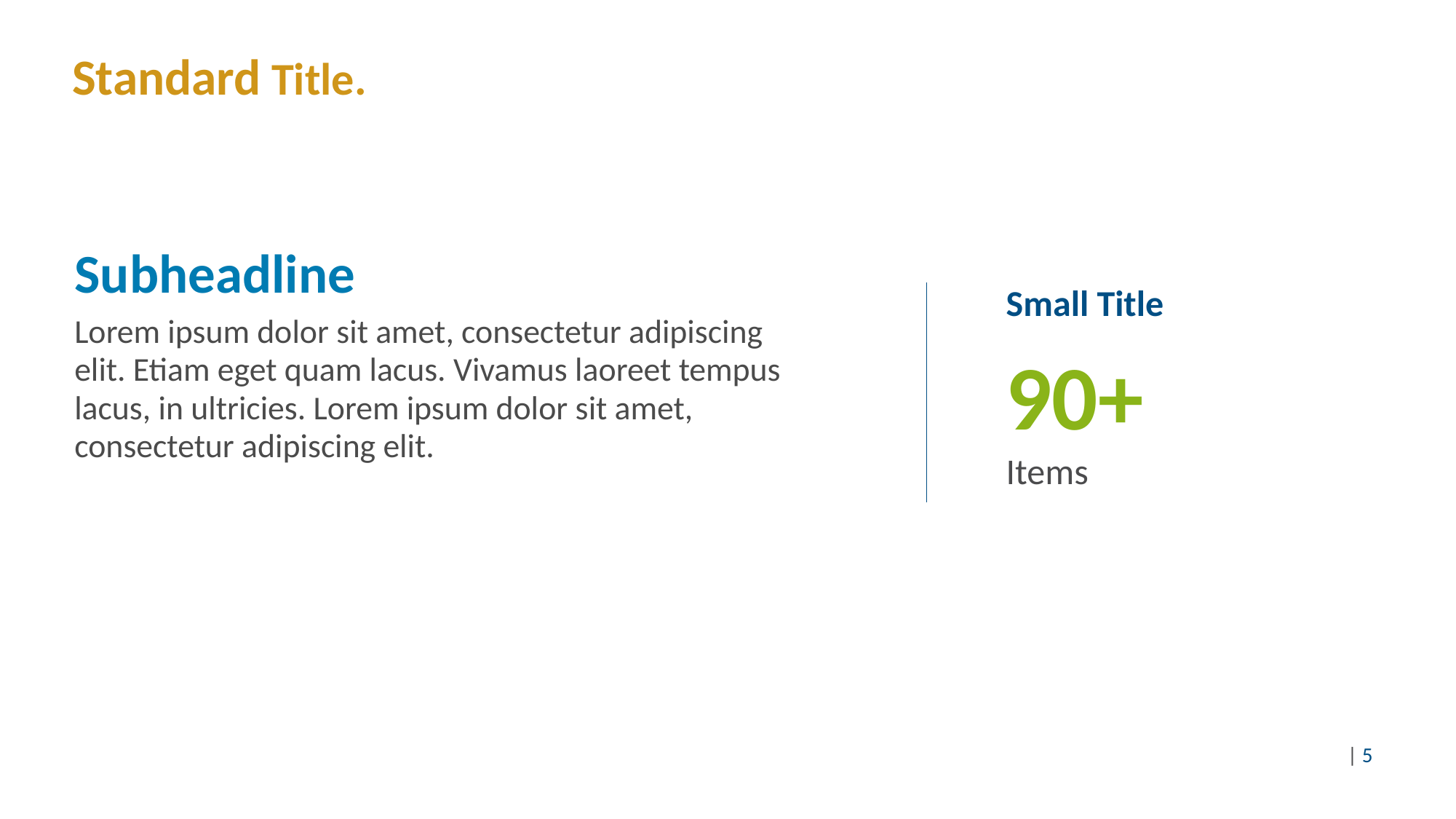

# Standard Title.
Subheadline
Small Title
Lorem ipsum dolor sit amet, consectetur adipiscing elit. Etiam eget quam lacus. Vivamus laoreet tempus lacus, in ultricies. Lorem ipsum dolor sit amet, consectetur adipiscing elit.
90+
Items